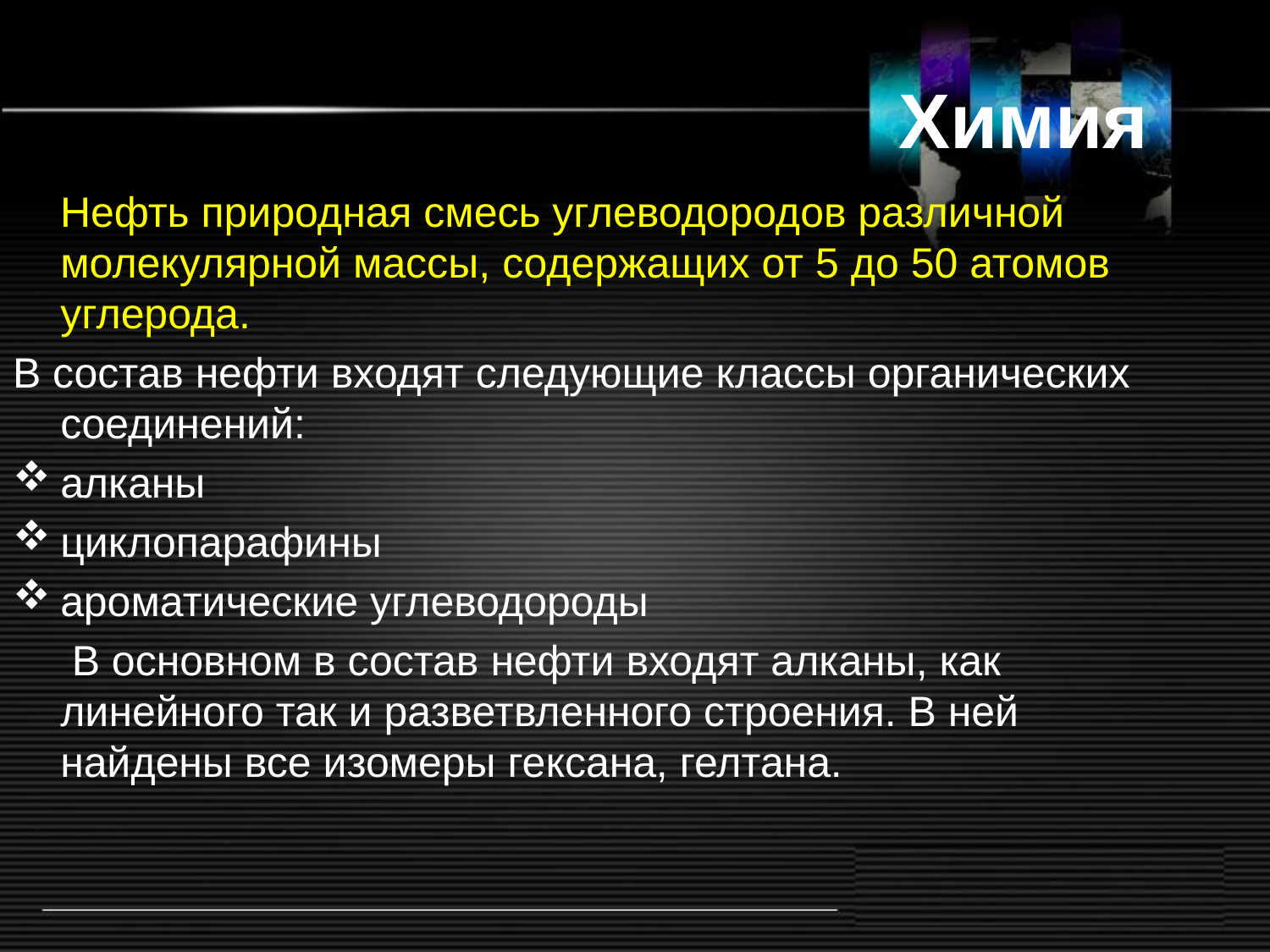

# Химия
    Нефть природная смесь углеводородов различной молекулярной массы, содержащих от 5 до 50 атомов углерода.
В состав нефти входят следующие классы органических соединений:
алканы
циклопарафины
ароматические углеводороды
     В основном в состав нефти входят алканы, как линейного так и разветвленного строения. В ней найдены все изомеры гексана, гелтана.